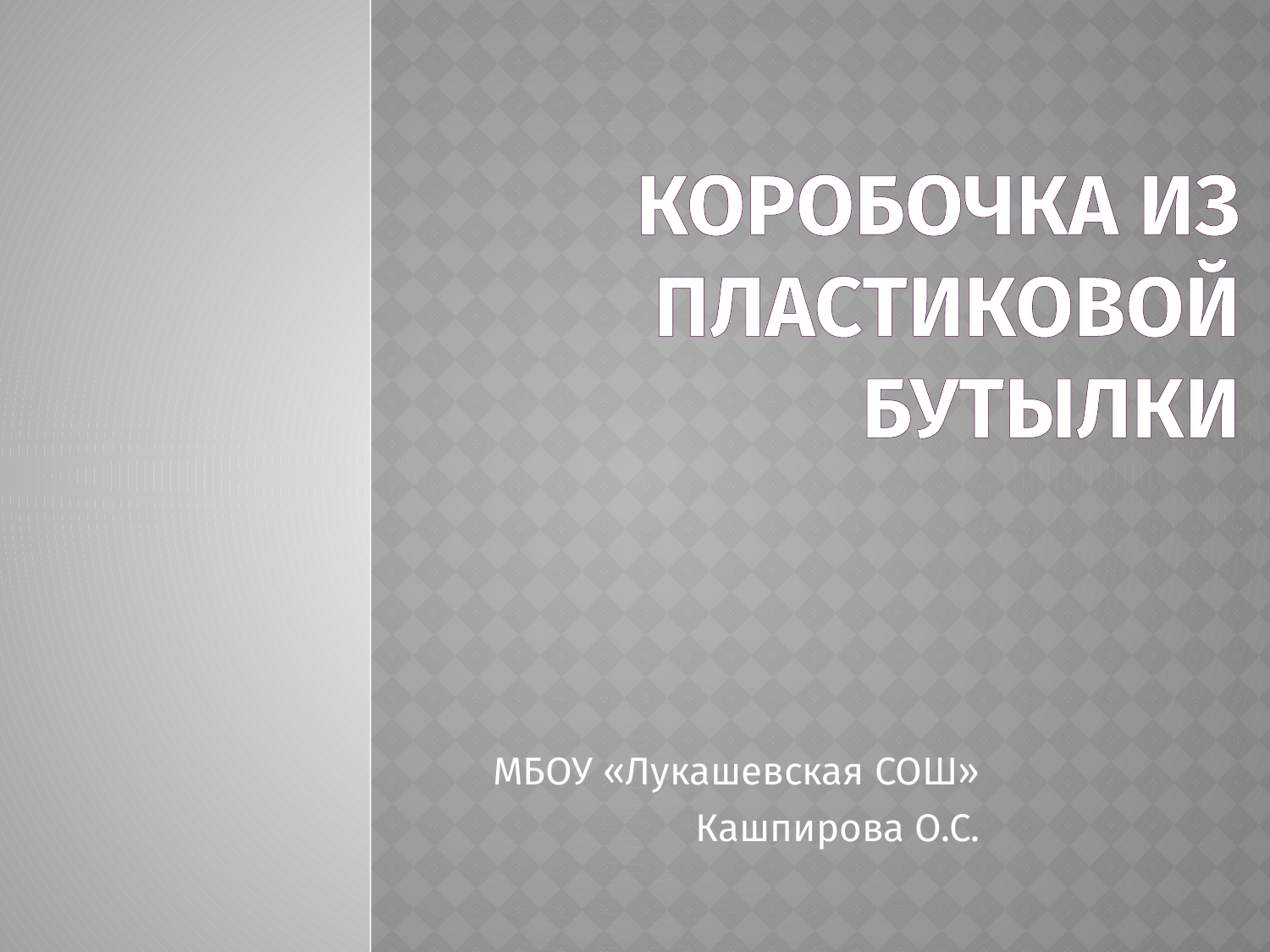

# Коробочка из пластиковой бутылки
МБОУ «Лукашевская СОШ»
Кашпирова О.С.